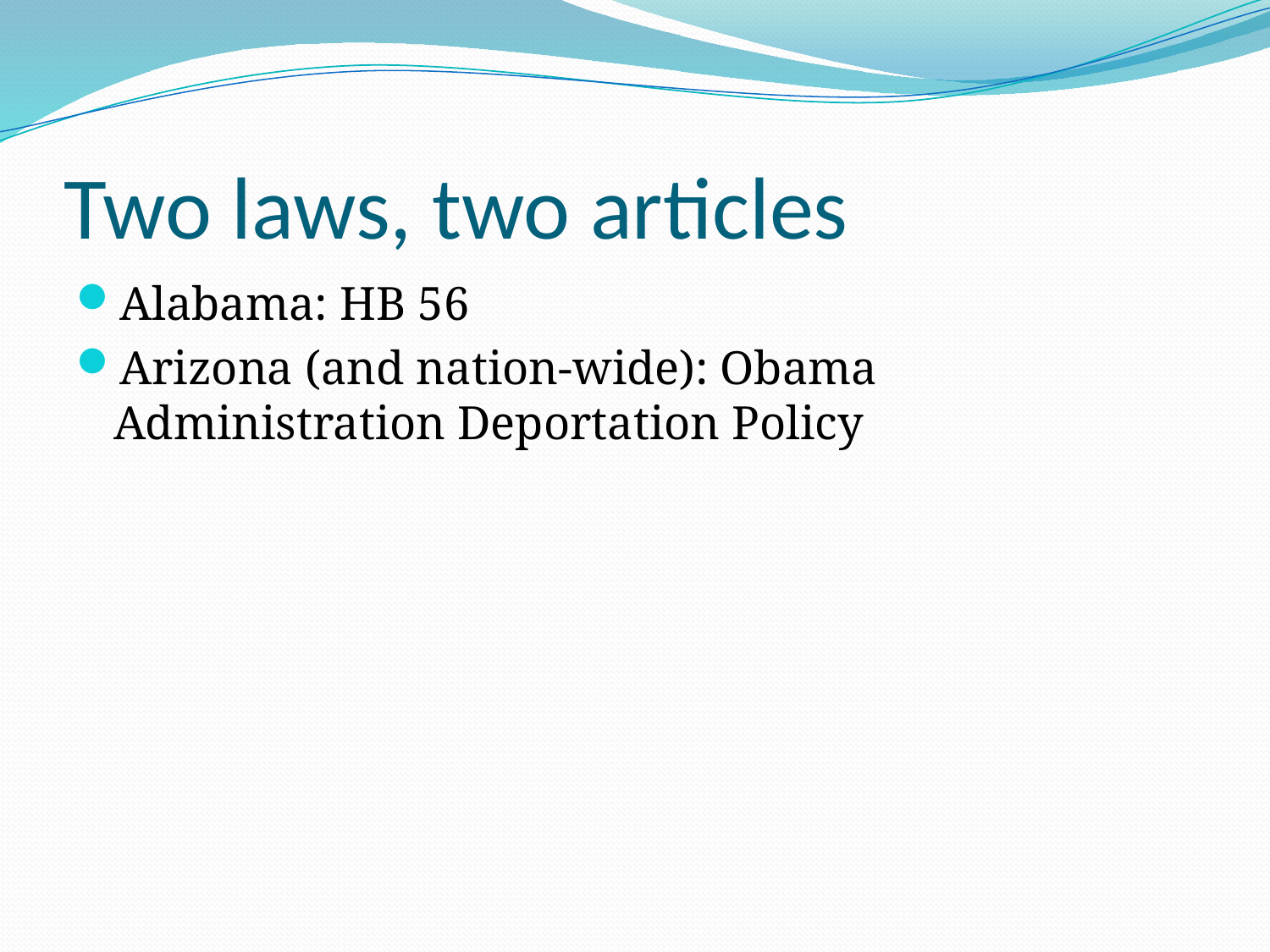

# Two laws, two articles
Alabama: HB 56
Arizona (and nation-wide): Obama Administration Deportation Policy